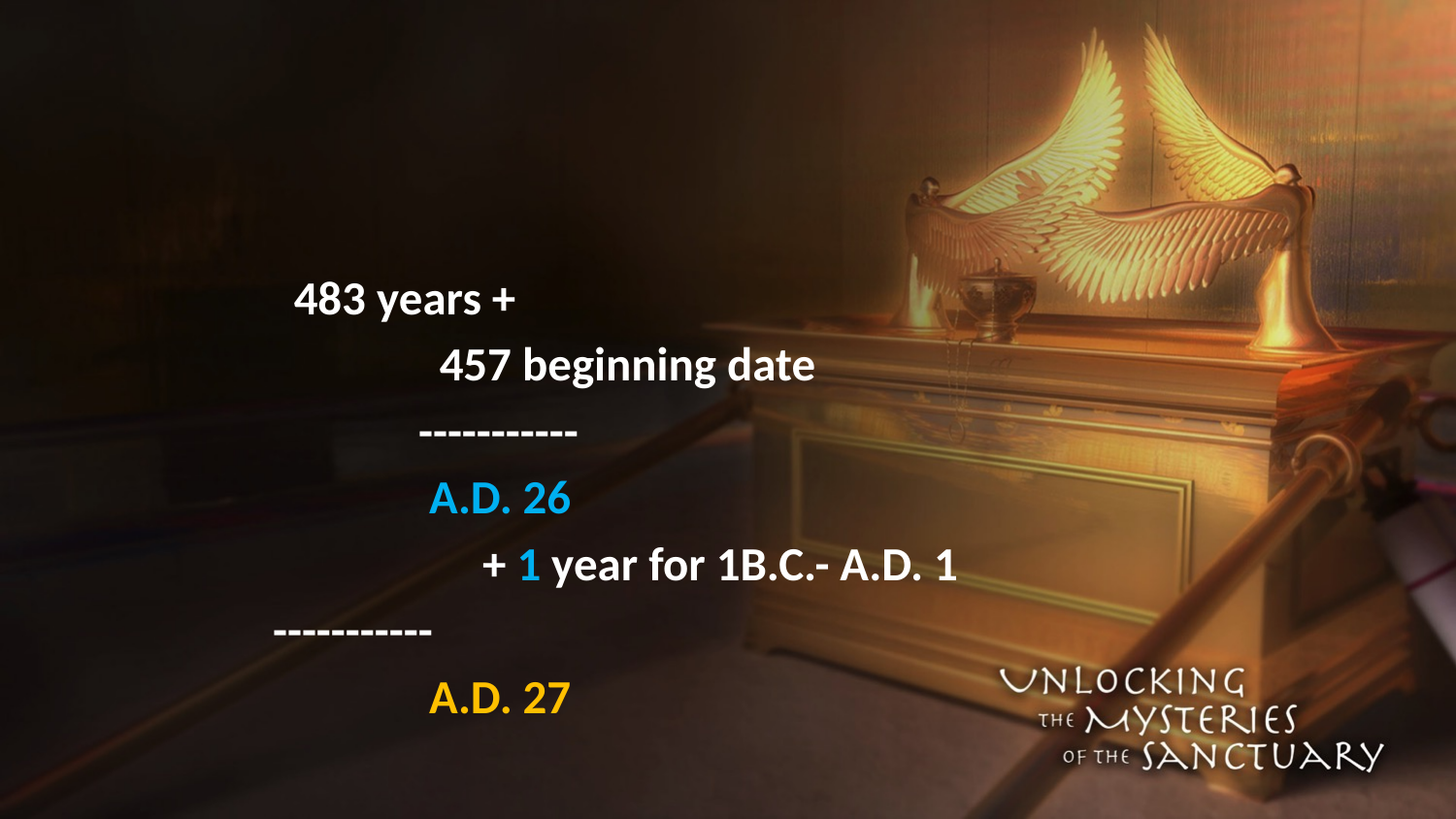

#

				      483 years +
                                 457 beginning date
                               -----------
                                A.D. 26
                                     + 1 year for 1B.C.- A.D. 1
				    -----------
                                A.D. 27